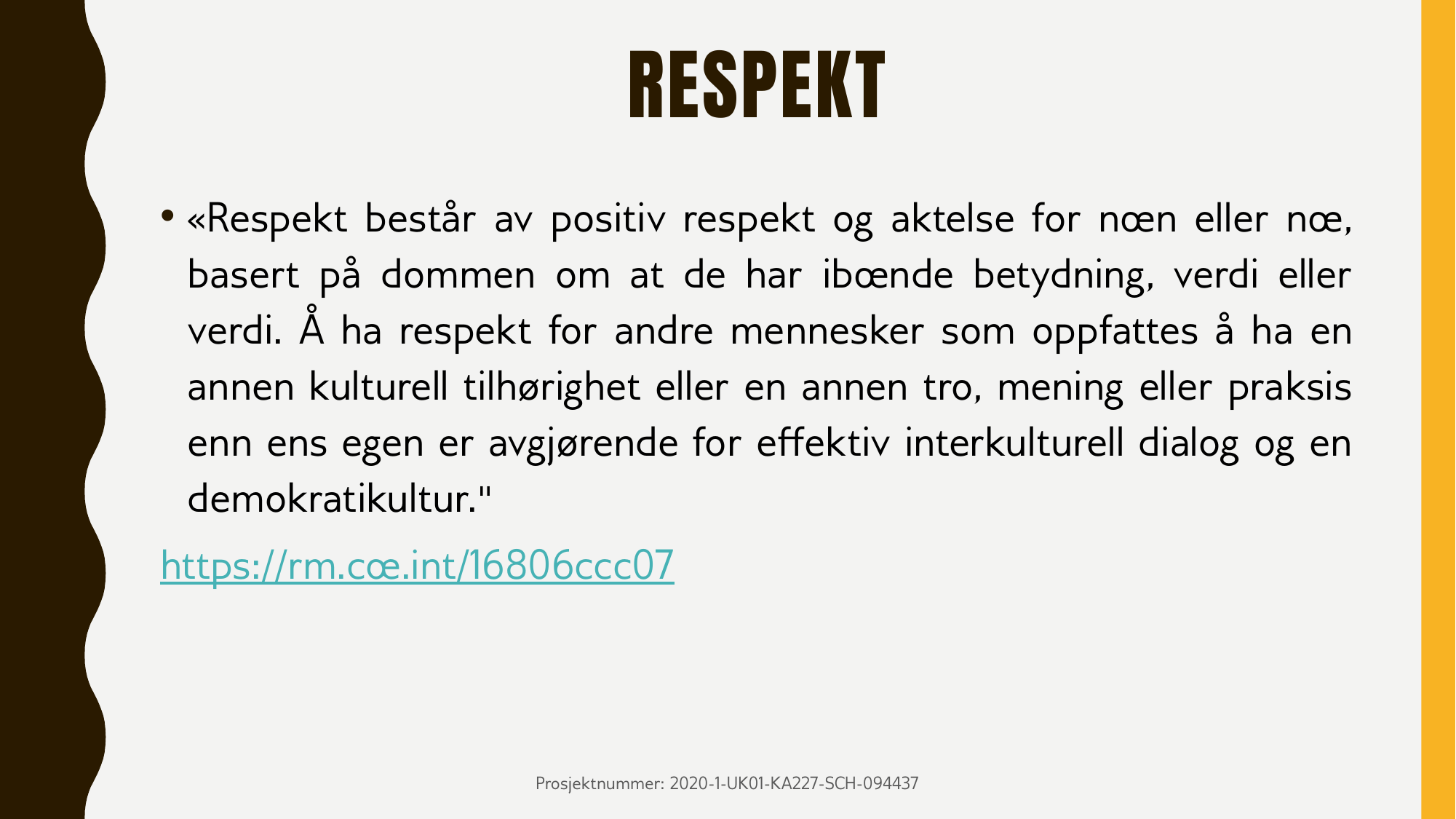

# RESPEKT
«Respekt består av positiv respekt og aktelse for noen eller noe, basert på dommen om at de har iboende betydning, verdi eller verdi. Å ha respekt for andre mennesker som oppfattes å ha en annen kulturell tilhørighet eller en annen tro, mening eller praksis enn ens egen er avgjørende for effektiv interkulturell dialog og en demokratikultur."
https://rm.coe.int/16806ccc07

Prosjektnummer: 2020-1-UK01-KA227-SCH-094437